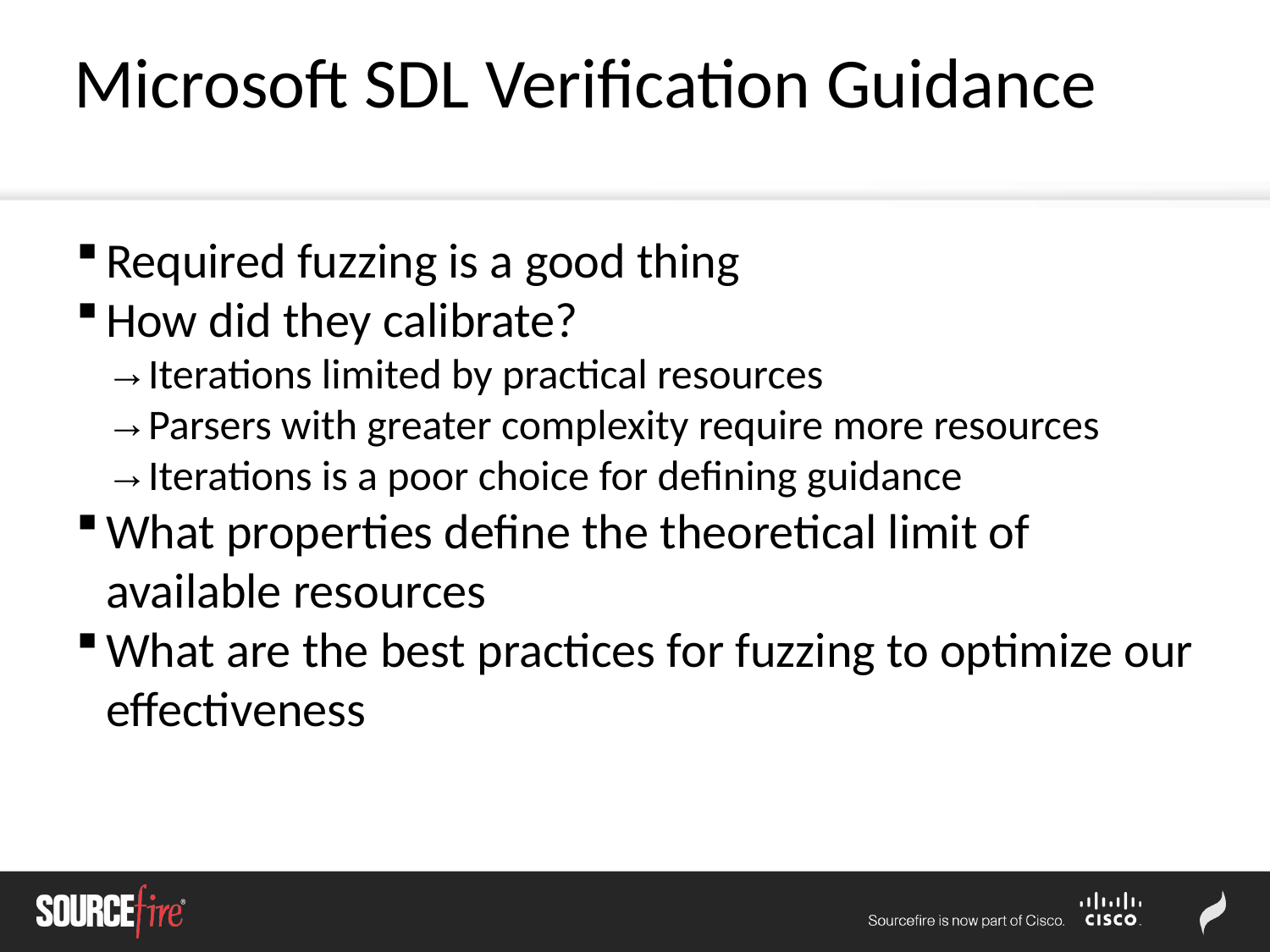

Microsoft SDL Verification Guidance
Required fuzzing is a good thing
How did they calibrate?
Iterations limited by practical resources
Parsers with greater complexity require more resources
Iterations is a poor choice for defining guidance
What properties define the theoretical limit of available resources
What are the best practices for fuzzing to optimize our effectiveness